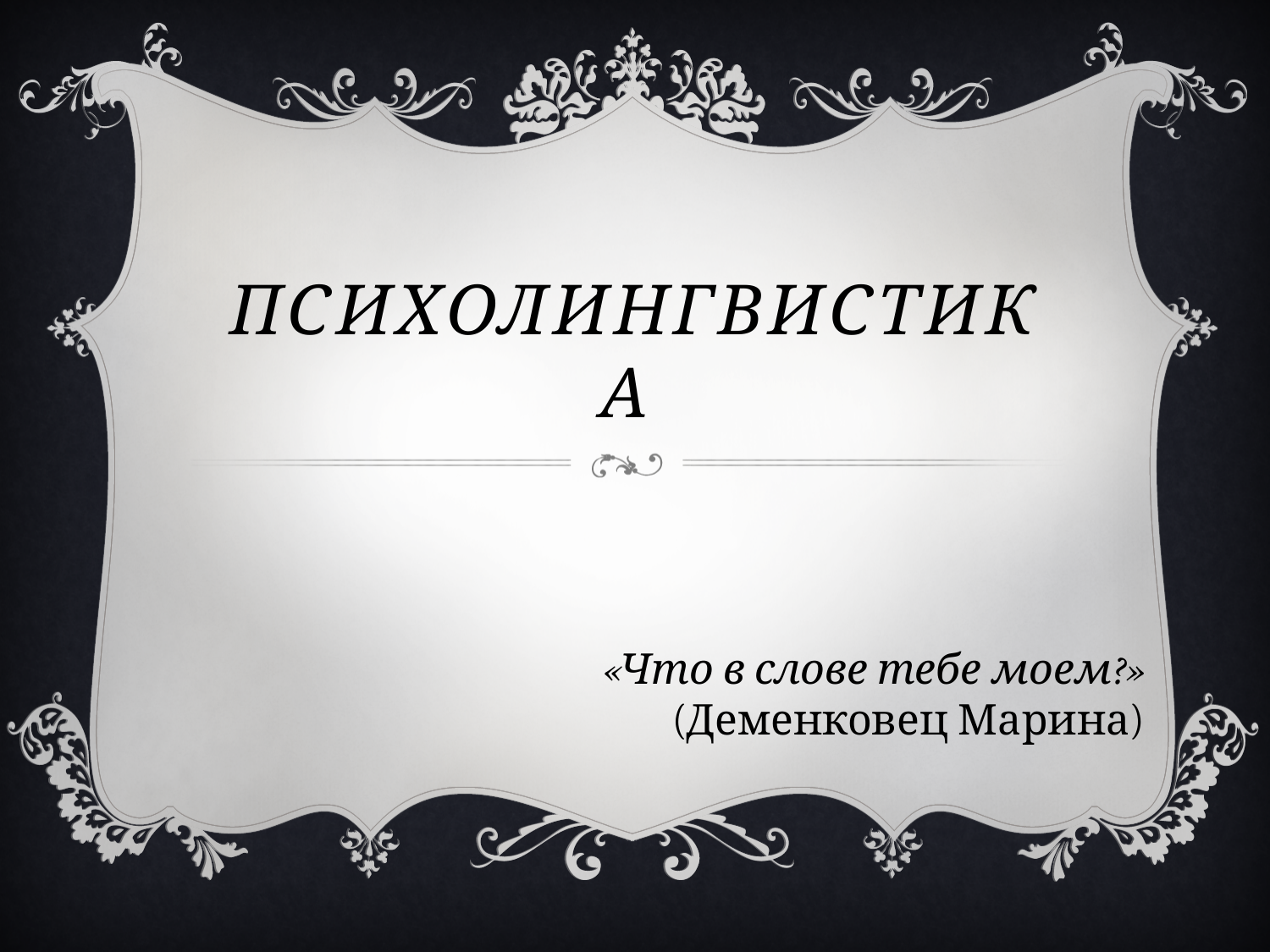

# Психолингвистика
«Что в слове тебе моем?»
(Деменковец Марина)